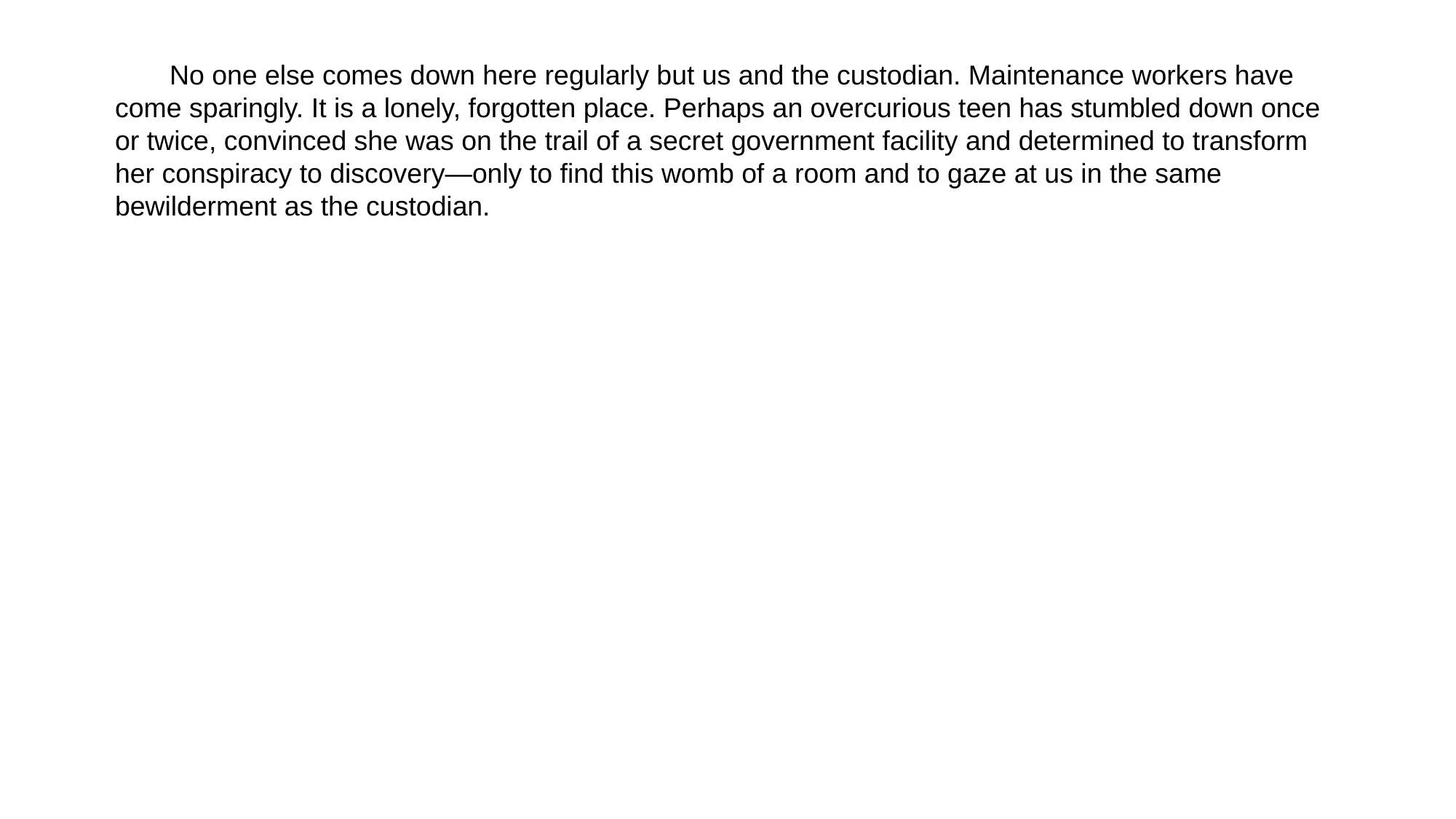

No one else comes down here regularly but us and the custodian. Maintenance workers have come sparingly. It is a lonely, forgotten place. Perhaps an overcurious teen has stumbled down once or twice, convinced she was on the trail of a secret government facility and determined to transform her conspiracy to discovery—only to find this womb of a room and to gaze at us in the same bewilderment as the custodian.